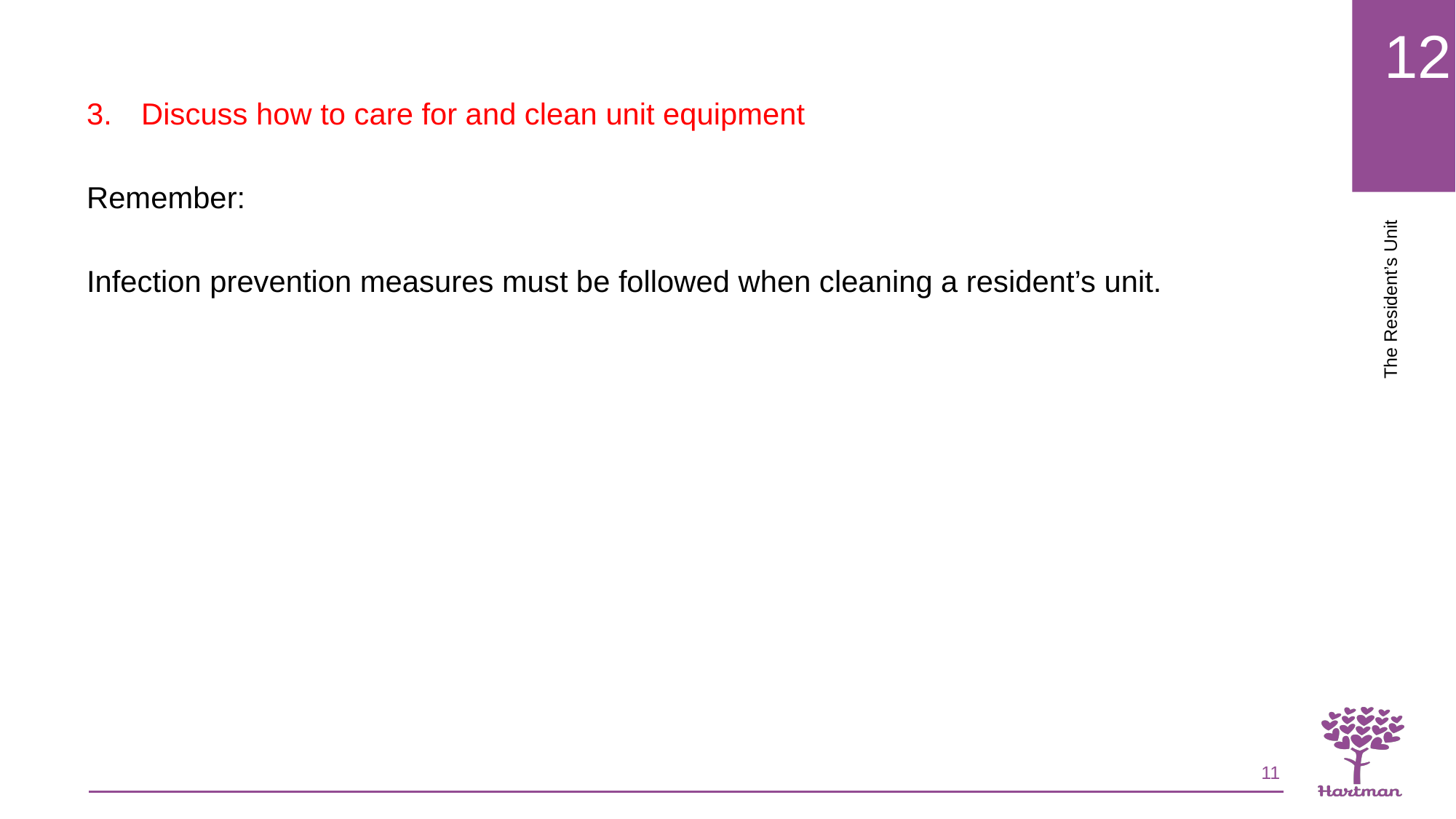

Discuss how to care for and clean unit equipment

Remember:

Infection prevention measures must be followed when cleaning a resident’s unit.

11